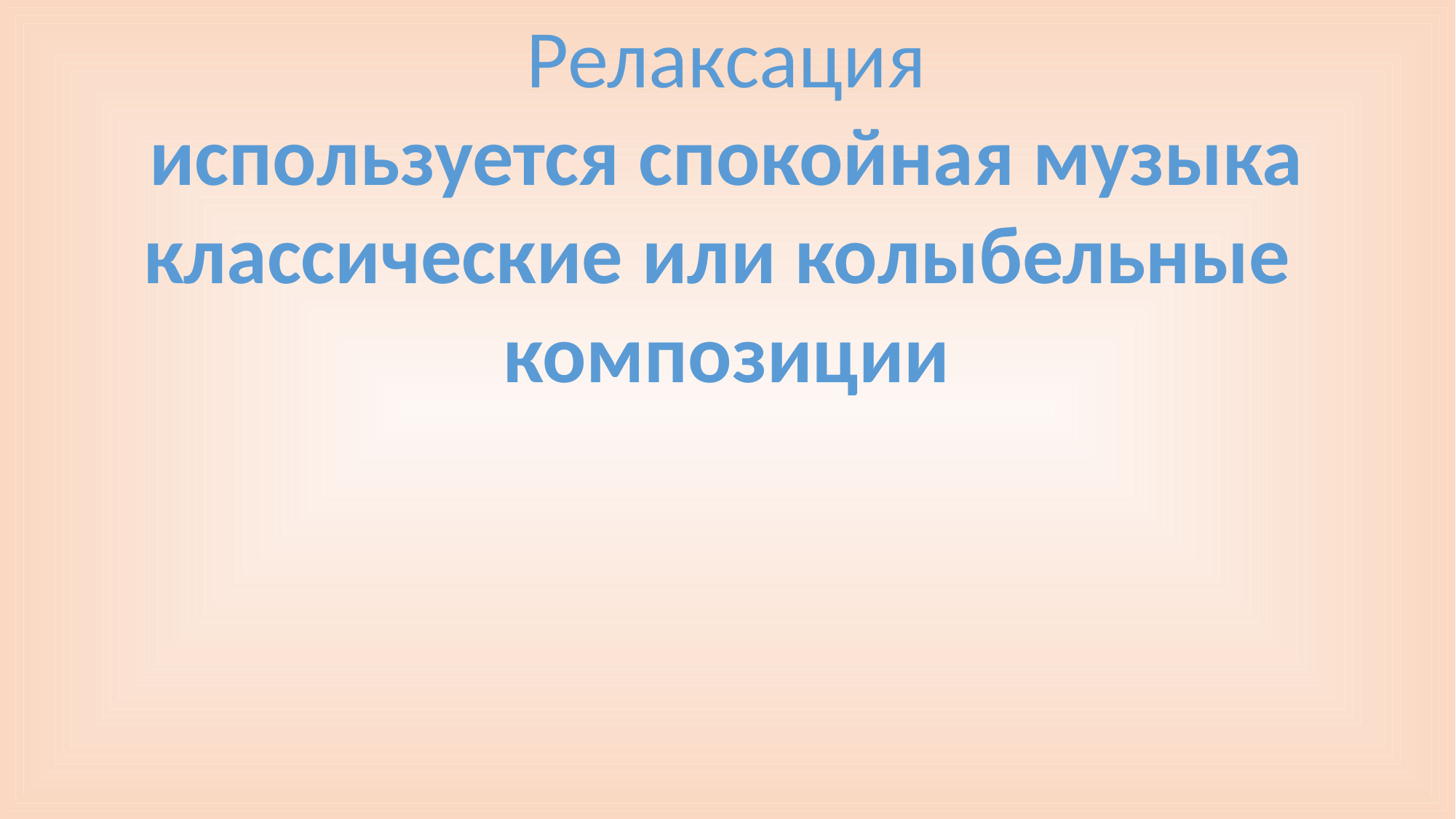

Релаксация
используется спокойная музыка
классические или колыбельные
композиции